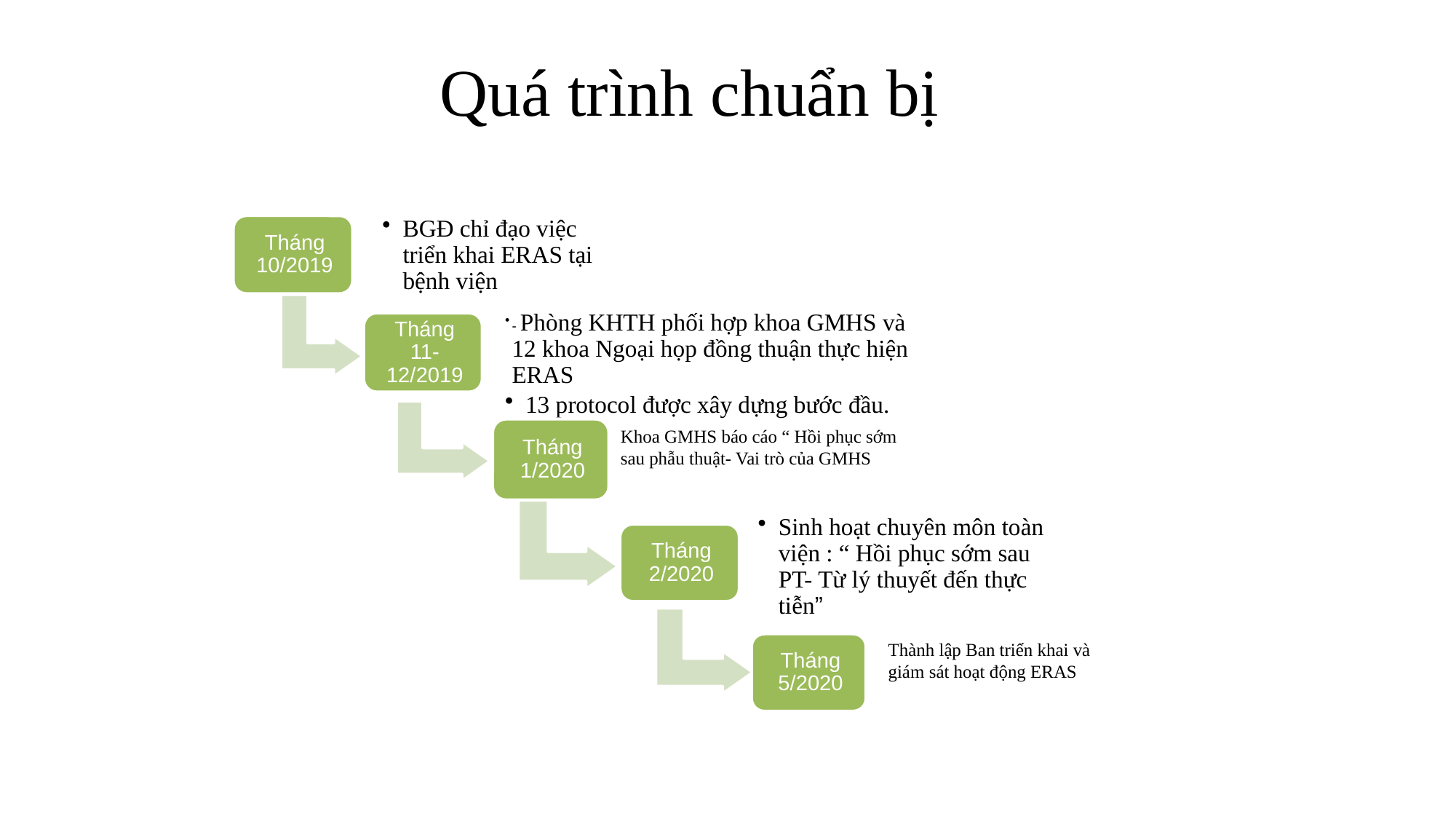

# Quá trình chuẩn bị

Tháng 10/2019
BGĐ chỉ đạo việc triển khai ERAS tại bệnh viện
Tháng 11-12/2019
- Phòng KHTH phối hợp khoa GMHS và 12 khoa Ngoại họp đồng thuận thực hiện ERAS
13 protocol được xây dựng bước đầu.
Tháng 1/2020
Tháng 2/2020
Sinh hoạt chuyên môn toàn viện : “ Hồi phục sớm sau PT- Từ lý thuyết đến thực tiễn”
Tháng 5/2020
Khoa GMHS báo cáo “ Hồi phục sớm sau phẫu thuật- Vai trò của GMHS
Thành lập Ban triển khai và giám sát hoạt động ERAS